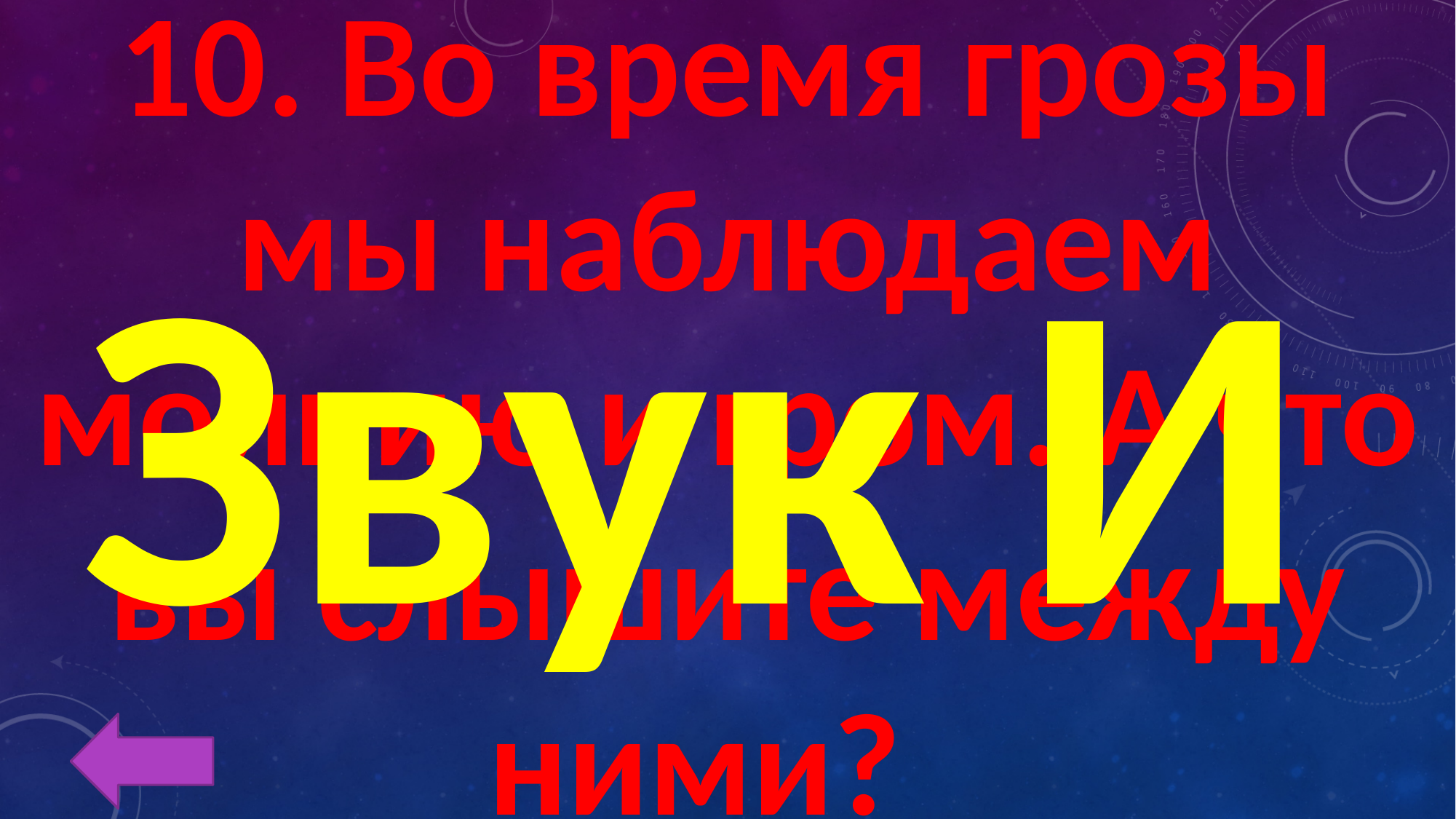

10. Во время грозы мы наблюдаем молнию и гром. А что вы слышите между ними?
Звук И